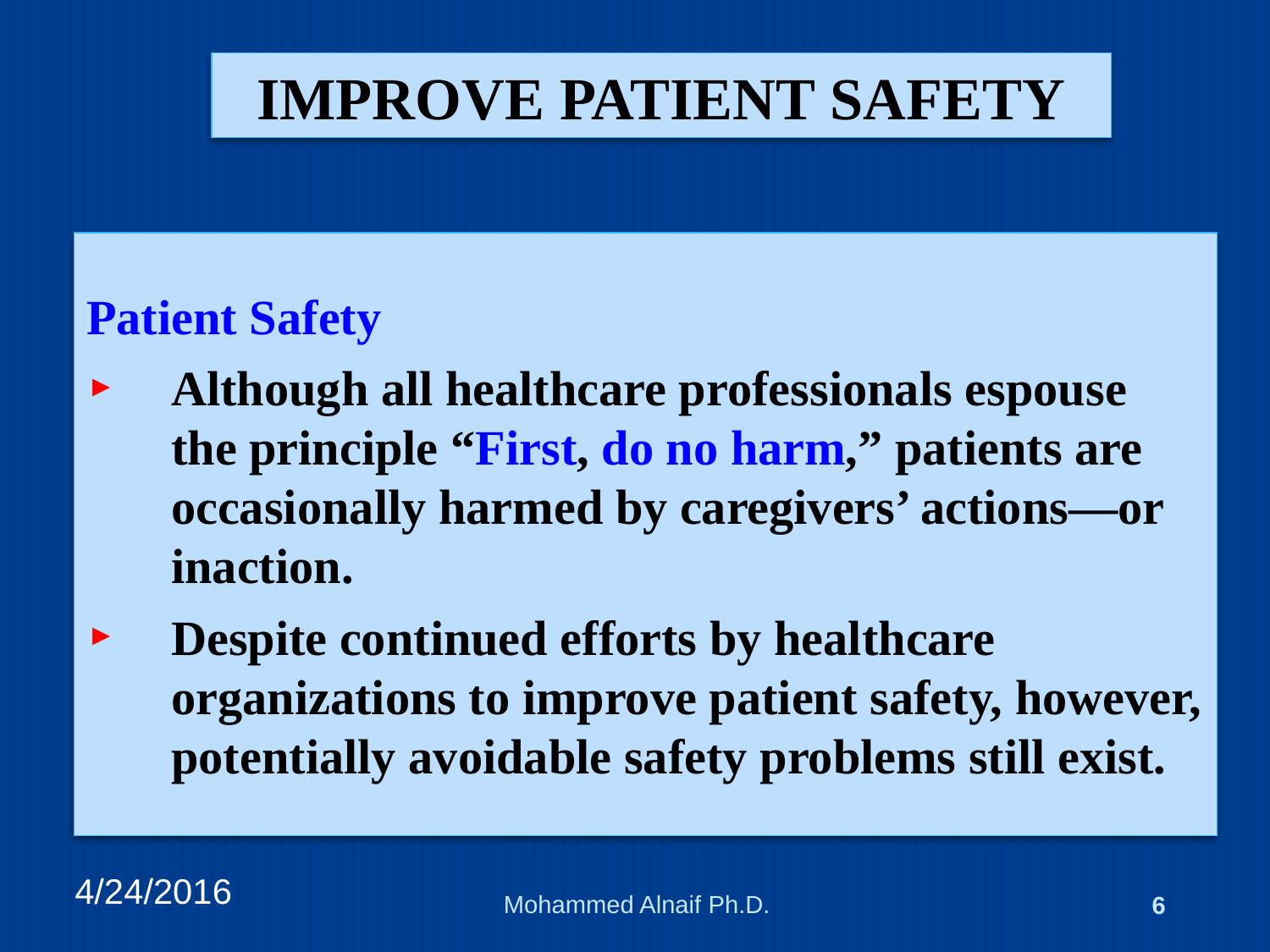

# improve patient safety
Patient Safety
Although all healthcare professionals espouse the principle “First, do no harm,” patients are occasionally harmed by caregivers’ actions—or inaction.
Despite continued efforts by healthcare organizations to improve patient safety, however, potentially avoidable safety problems still exist.
4/24/2016
Mohammed Alnaif Ph.D.
6